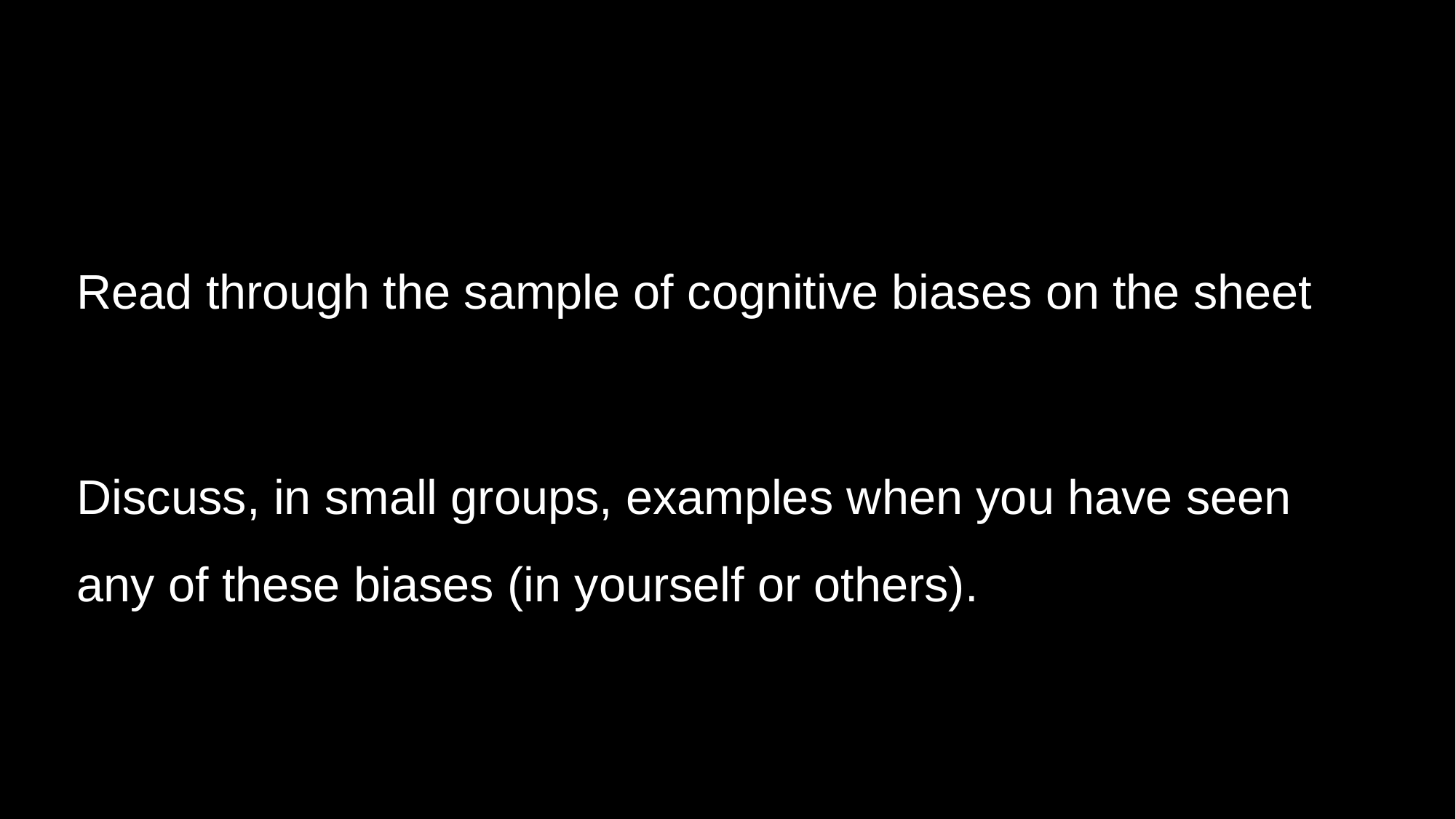

Read through the sample of cognitive biases on the sheet

Discuss, in small groups, examples when you have seen any of these biases (in yourself or others).